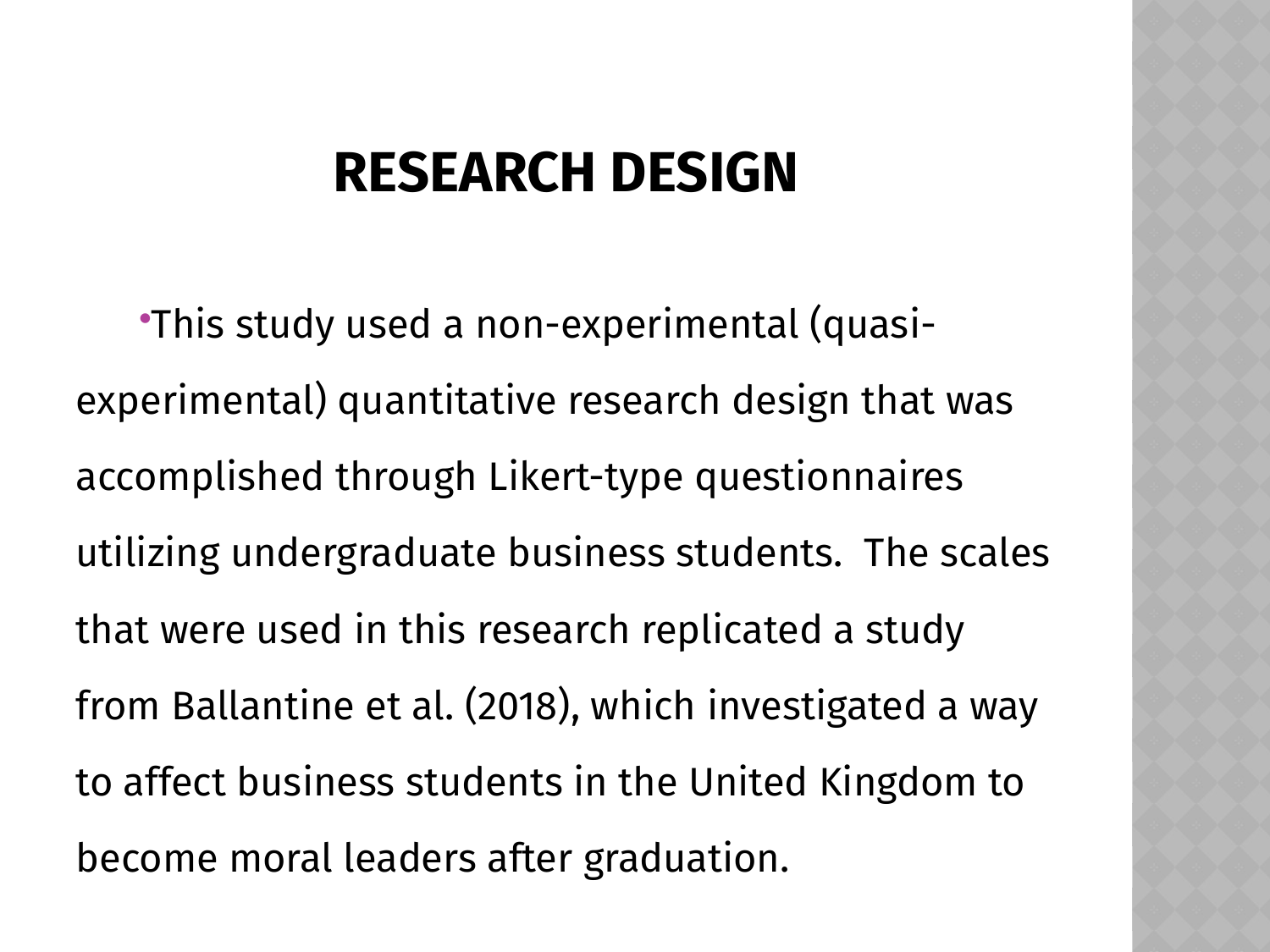

# Research Design

This study used a non-experimental (quasi-experimental) quantitative research design that was accomplished through Likert-type questionnaires utilizing undergraduate business students.  The scales that were used in this research replicated a study from Ballantine et al. (2018), which investigated a way to affect business students in the United Kingdom to become moral leaders after graduation.